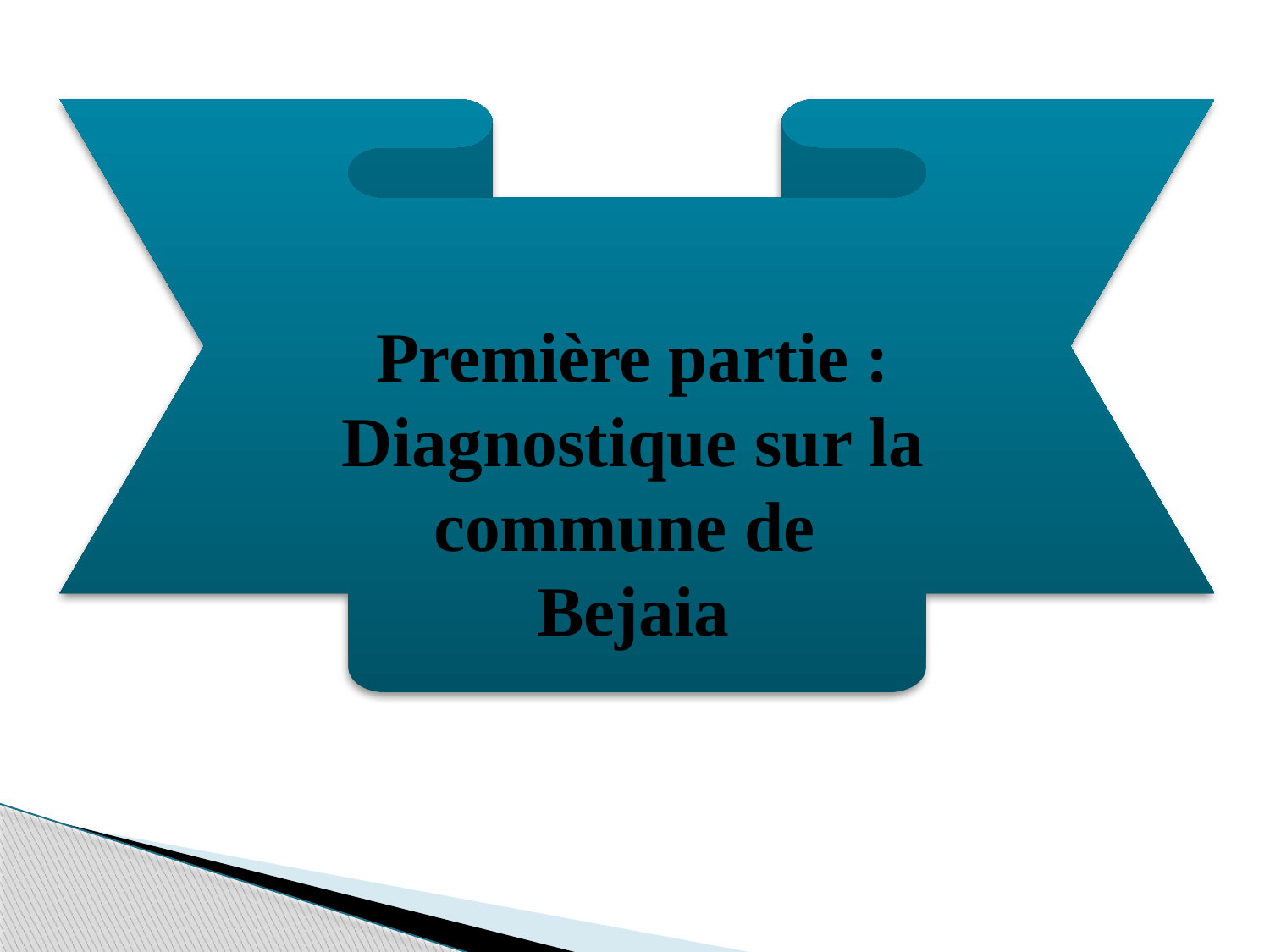

Première partie : Diagnostique sur la commune de
Bejaia